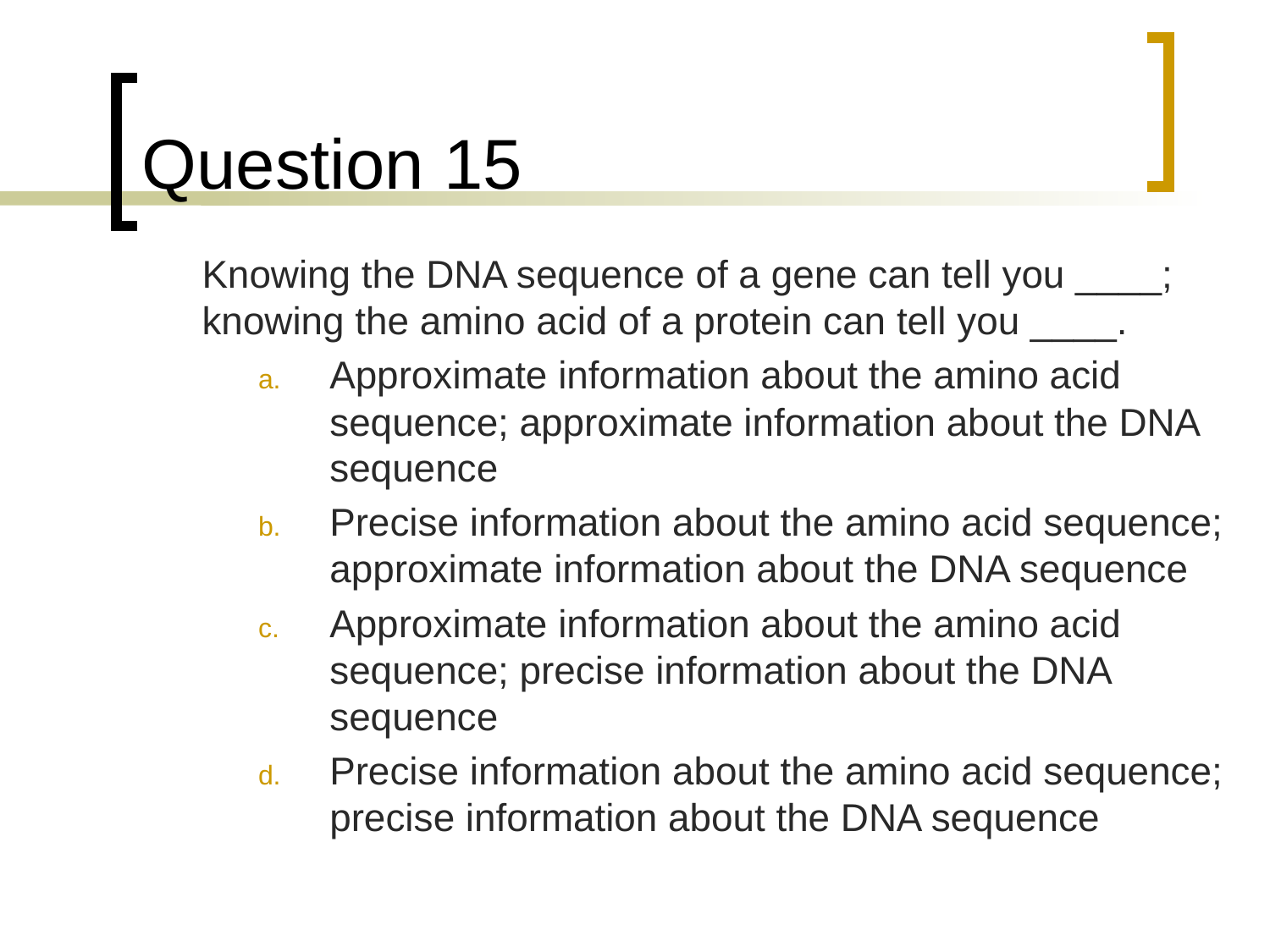

# Question 15
	Knowing the DNA sequence of a gene can tell you ____; knowing the amino acid of a protein can tell you ____.
Approximate information about the amino acid sequence; approximate information about the DNA sequence
Precise information about the amino acid sequence; approximate information about the DNA sequence
Approximate information about the amino acid sequence; precise information about the DNA sequence
Precise information about the amino acid sequence; precise information about the DNA sequence